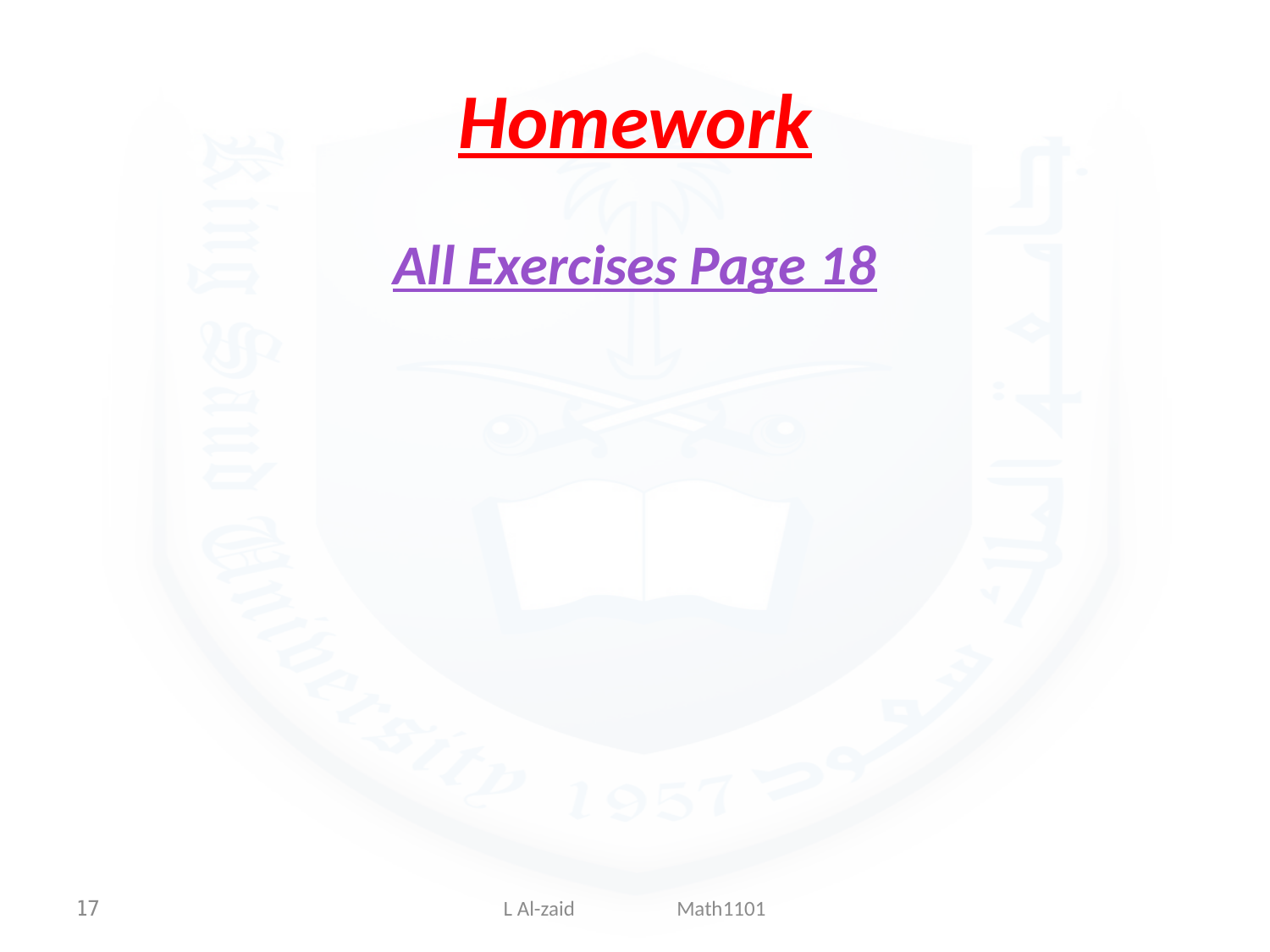

# Homework
All Exercises Page 18

17
L Al-zaid                     Math1101